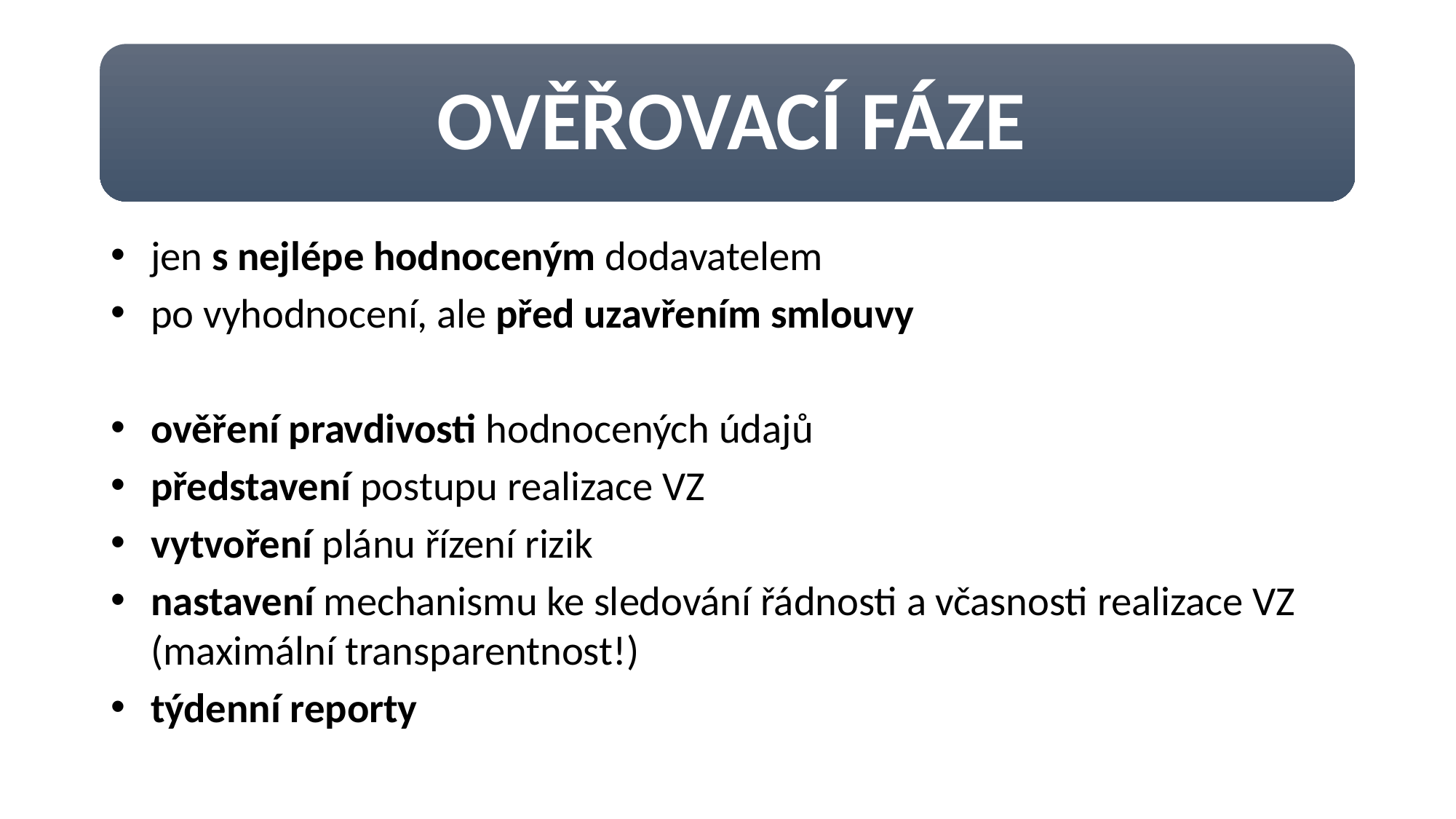

OVĚŘOVACÍ FÁZE
jen s nejlépe hodnoceným dodavatelem
po vyhodnocení, ale před uzavřením smlouvy

ověření pravdivosti hodnocených údajů
představení postupu realizace VZ
vytvoření plánu řízení rizik
nastavení mechanismu ke sledování řádnosti a včasnosti realizace VZ (maximální transparentnost!)
týdenní reporty